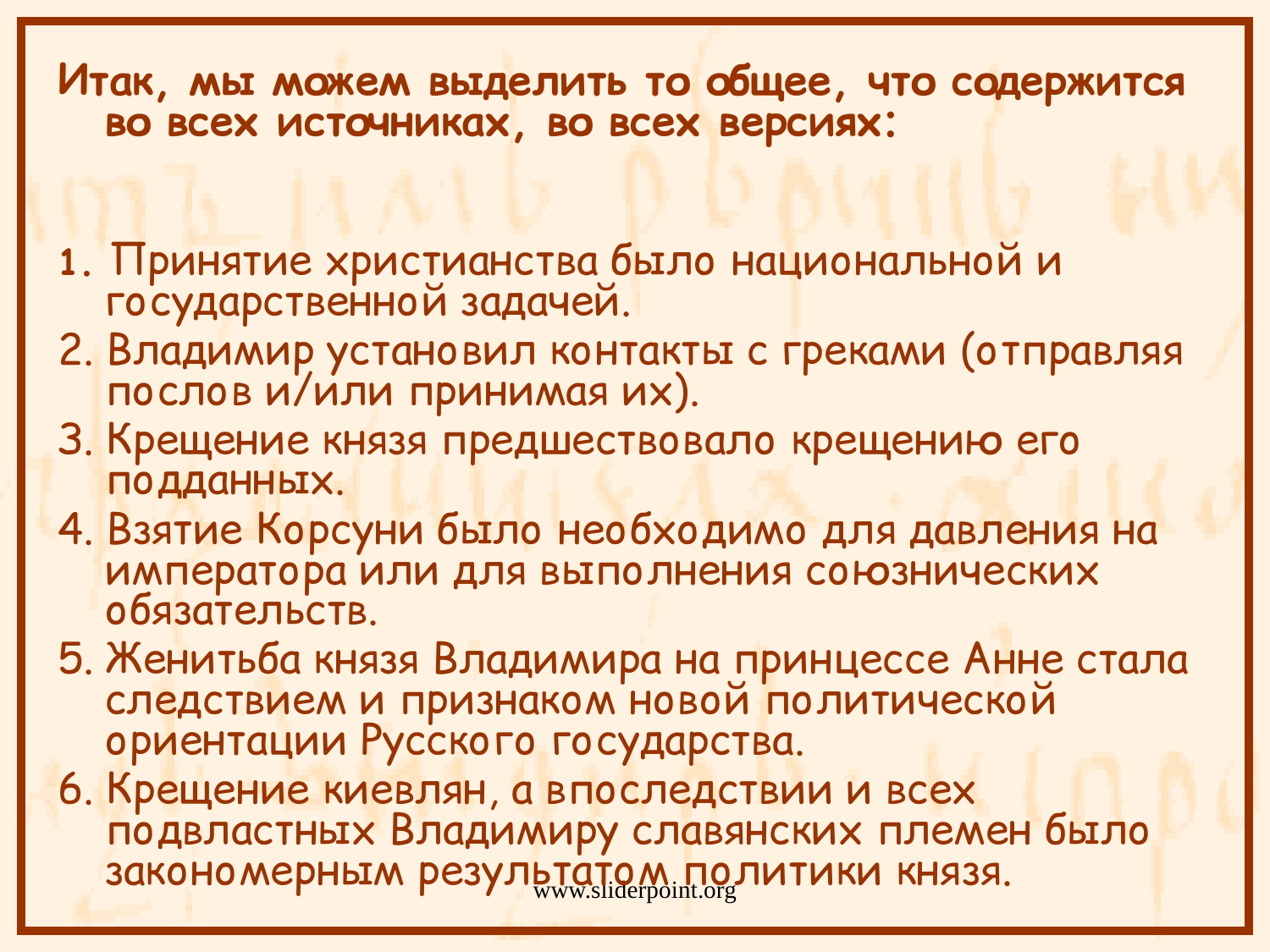

Итак, мы можем выделить то общее, что содержится во всех источниках, во всех версиях:

1. Принятие христианства было национальной и государственной задачей.
2. Владимир установил контакты с греками (отправляя послов и/или принимая их).
З. Крещение князя предшествовало крещению его подданных.
4. Взятие Корсуни было необходимо для давления на императора или для выполнения союзнических обязательств.
5. Женитьба князя Владимира на принцессе Анне стала следствием и признаком новой политической ориентации Русского государства.
6. Крещение киевлян, а впоследствии и всех подвластных Владимиру славянских племен было закономерным результатом политики князя.

www.sliderpoint.org